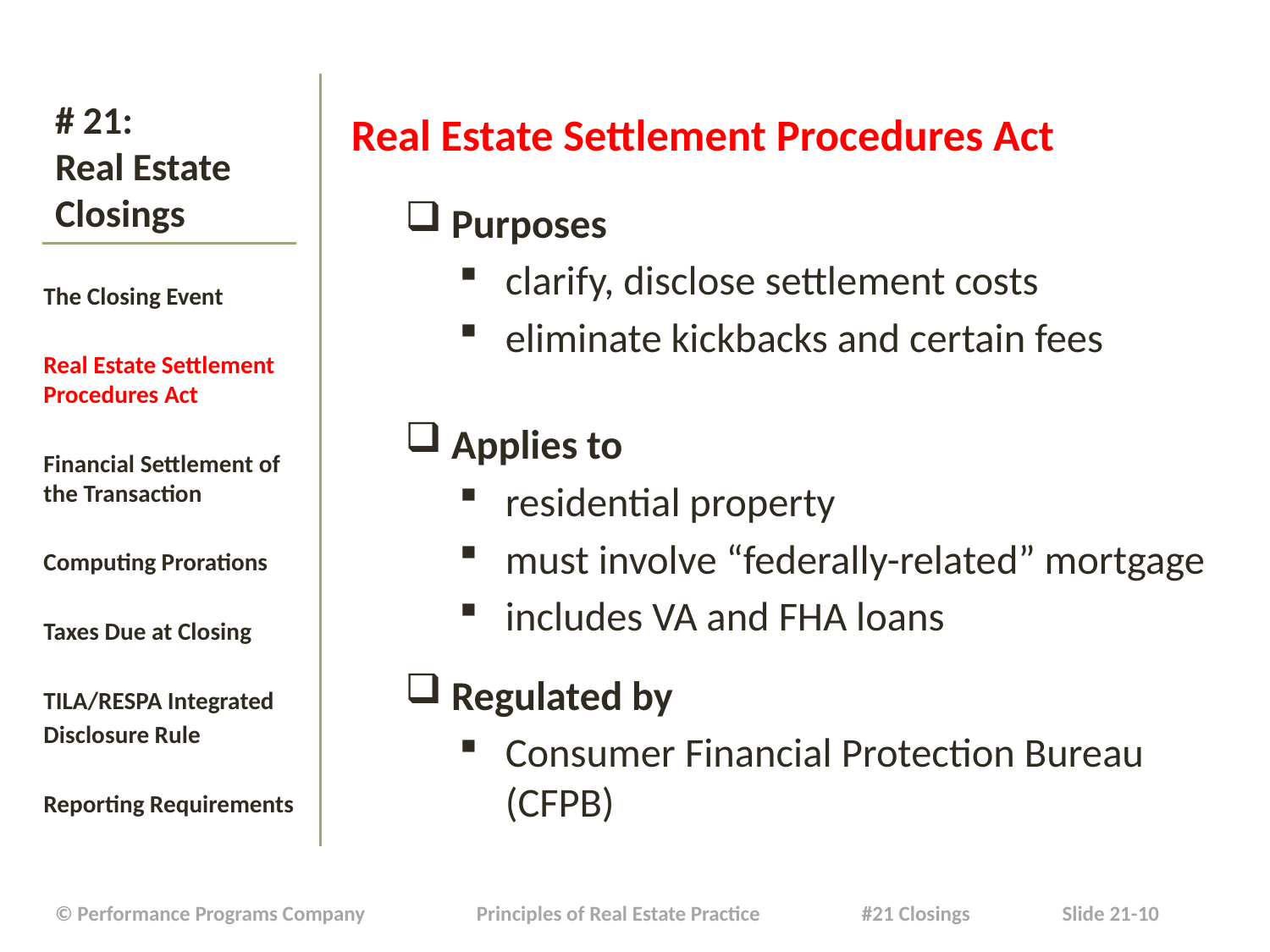

Real Estate Settlement Procedures Act

Purposes
clarify, disclose settlement costs
eliminate kickbacks and certain fees
Applies to
residential property
must involve “federally-related” mortgage
includes VA and FHA loans

Regulated by
Consumer Financial Protection Bureau (CFPB)

# # 21: Real Estate Closings

The Closing Event

Real Estate Settlement Procedures Act

Financial Settlement of the Transaction

Computing Prorations

Taxes Due at Closing

TILA/RESPA Integrated
Disclosure Rule

Reporting Requirements

| © Performance Programs Company Principles of Real Estate Practice #21 Closings Slide 21-10 |
| --- |